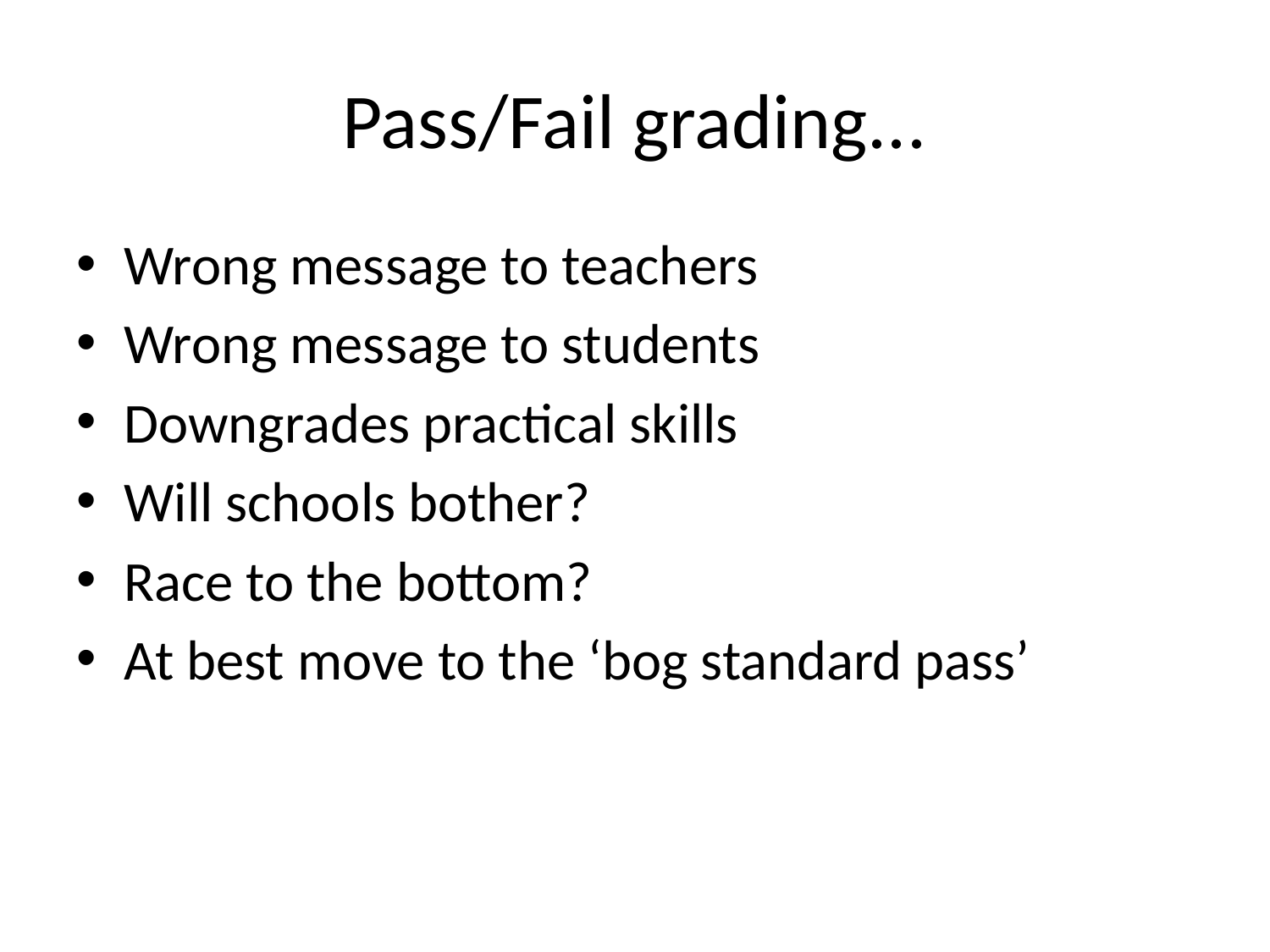

# Pass/Fail grading...
Wrong message to teachers
Wrong message to students
Downgrades practical skills
Will schools bother?
Race to the bottom?
At best move to the ‘bog standard pass’